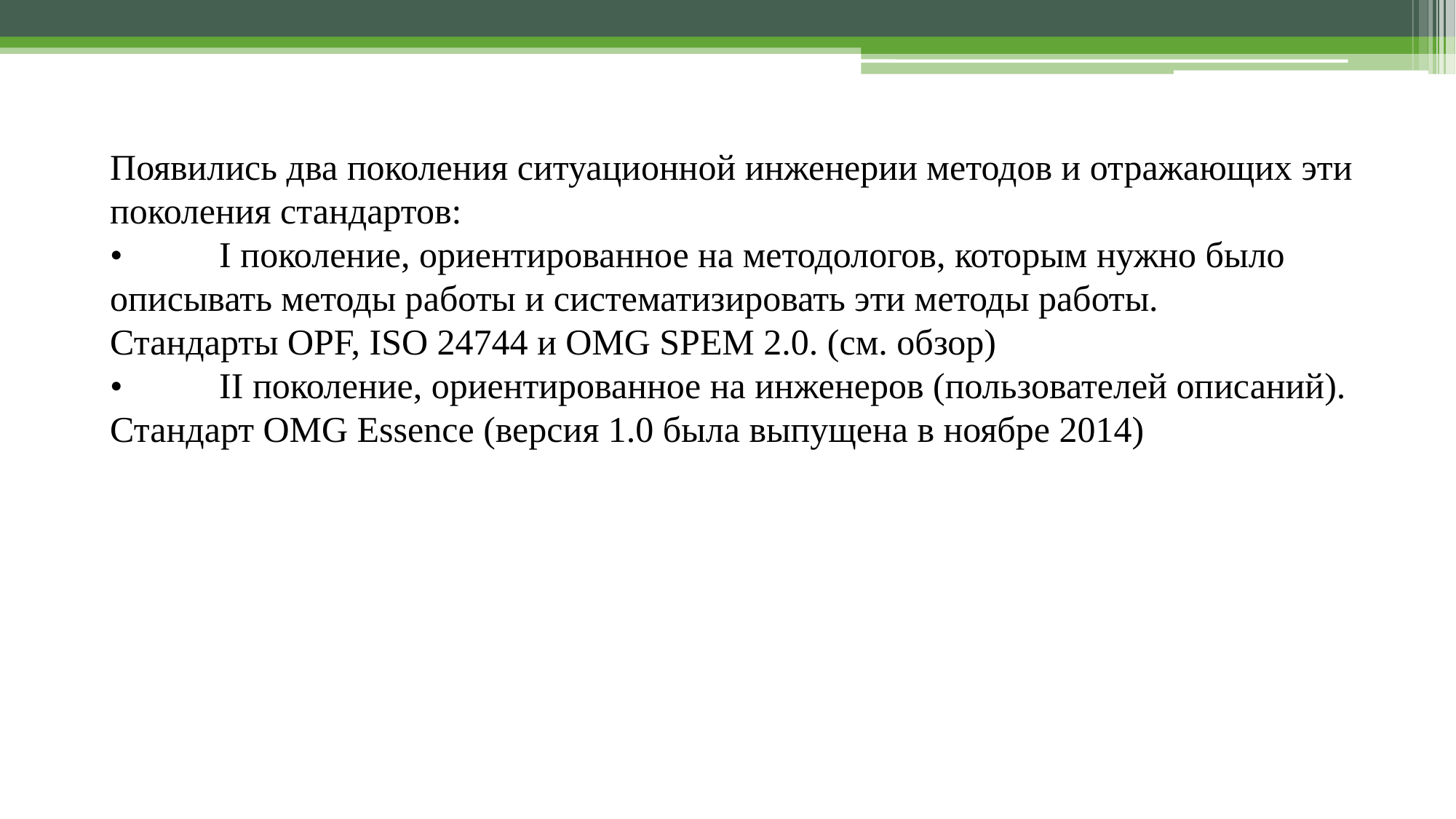

Появились два поколения ситуационной инженерии методов и отражающих эти поколения стандартов:
•	I поколение, ориентированное на методологов, которым нужно было описывать методы работы и систематизировать эти методы работы.
Стандарты OPF, ISO 24744 и OMG SPEM 2.0. (см. обзор)
•	II поколение, ориентированное на инженеров (пользователей описаний).
Стандарт OMG Essence (версия 1.0 была выпущена в ноябре 2014)